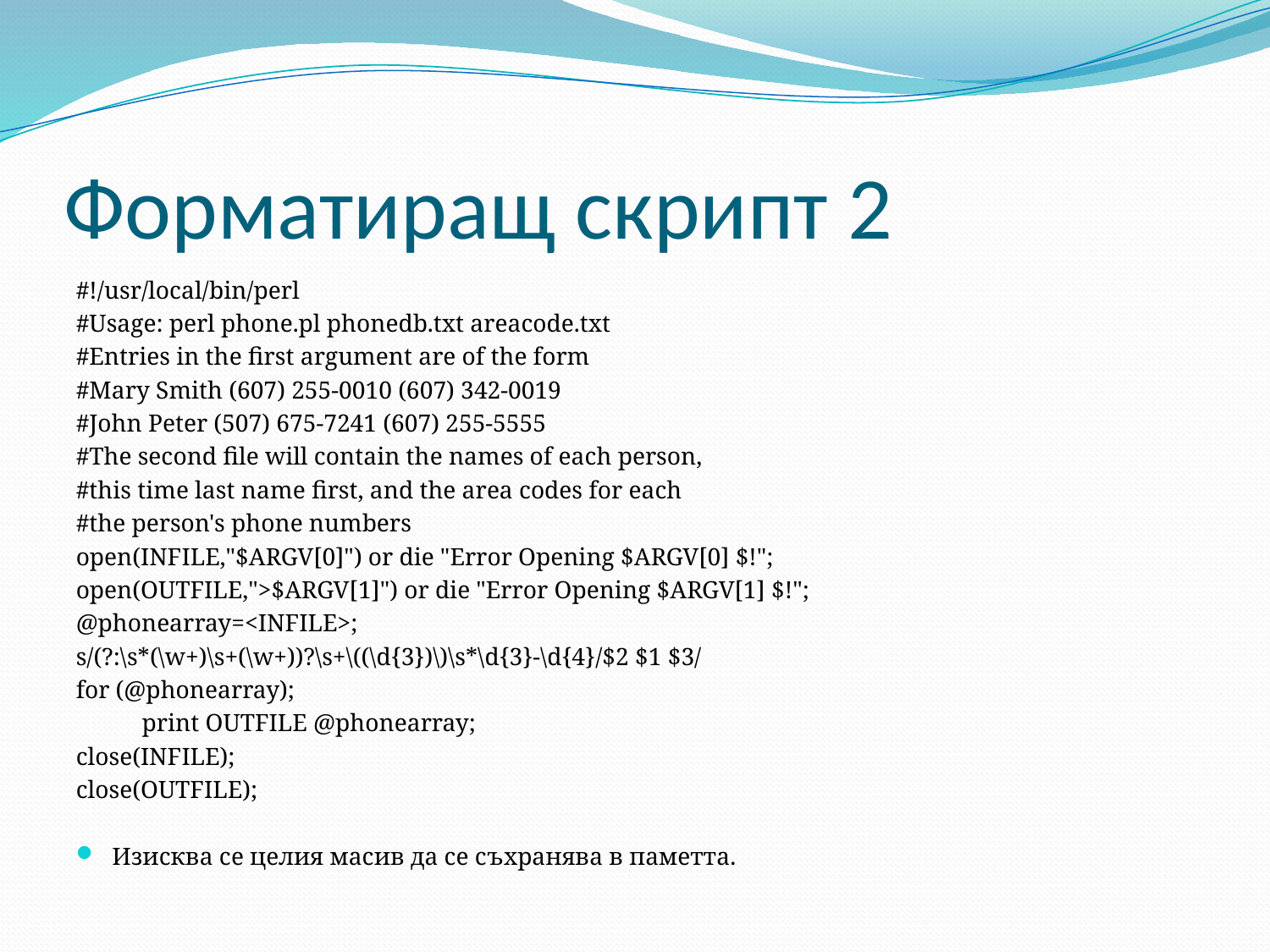

# Форматиращ скрипт 2
#!/usr/local/bin/perl
#Usage: perl phone.pl phonedb.txt areacode.txt
#Entries in the first argument are of the form
#Mary Smith (607) 255-0010 (607) 342-0019
#John Peter (507) 675-7241 (607) 255-5555
#The second file will contain the names of each person,
#this time last name first, and the area codes for each
#the person's phone numbers
open(INFILE,"$ARGV[0]") or die "Error Opening $ARGV[0] $!";
open(OUTFILE,">$ARGV[1]") or die "Error Opening $ARGV[1] $!";
@phonearray=<INFILE>;
s/(?:\s*(\w+)\s+(\w+))?\s+\((\d{3})\)\s*\d{3}-\d{4}/$2 $1 $3/
for (@phonearray);
	print OUTFILE @phonearray;
close(INFILE);
close(OUTFILE);

Изисква се целия масив да се съхранява в паметта.